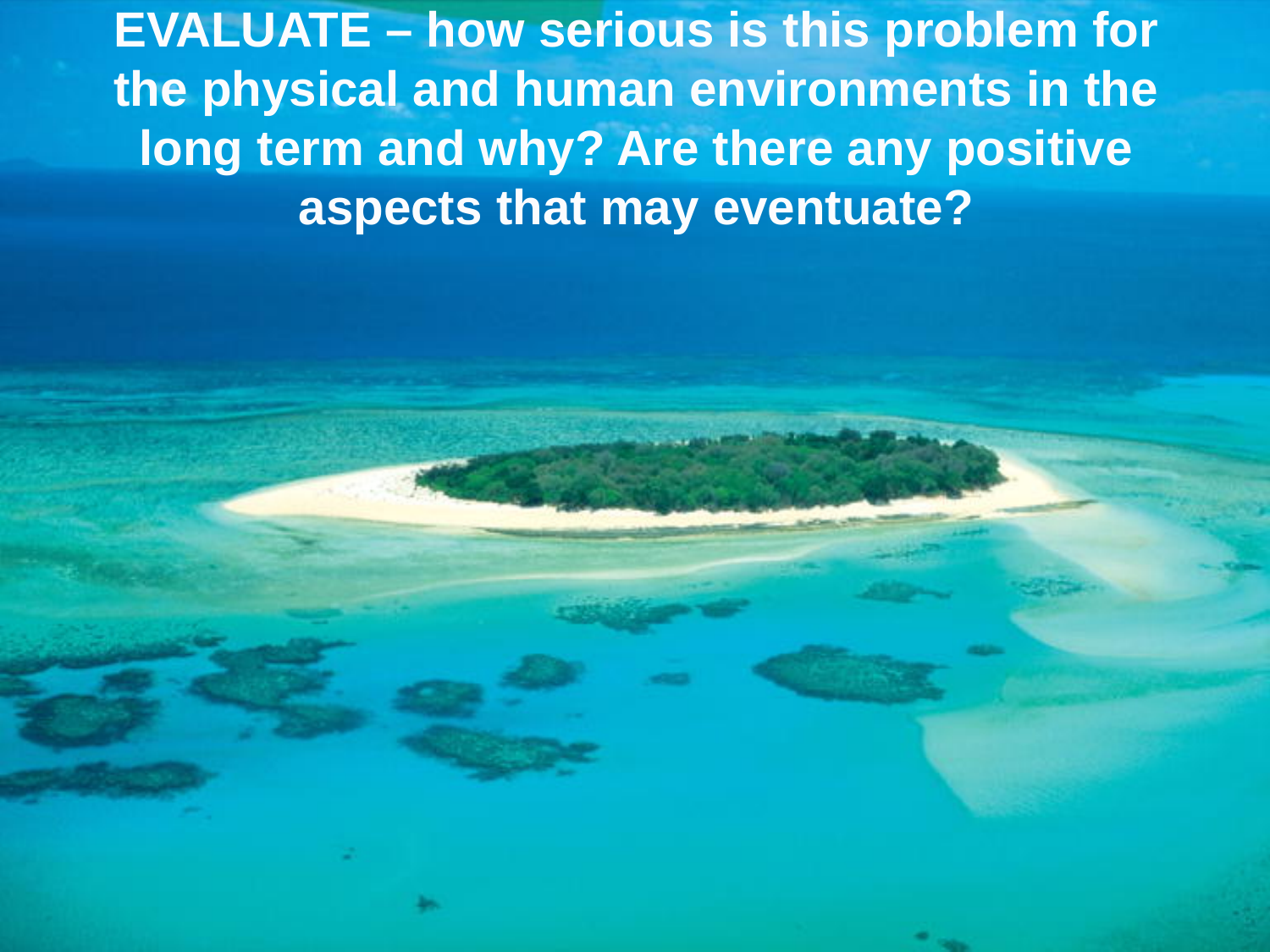

# EVALUATE – how serious is this problem for the physical and human environments in the long term and why? Are there any positive aspects that may eventuate?